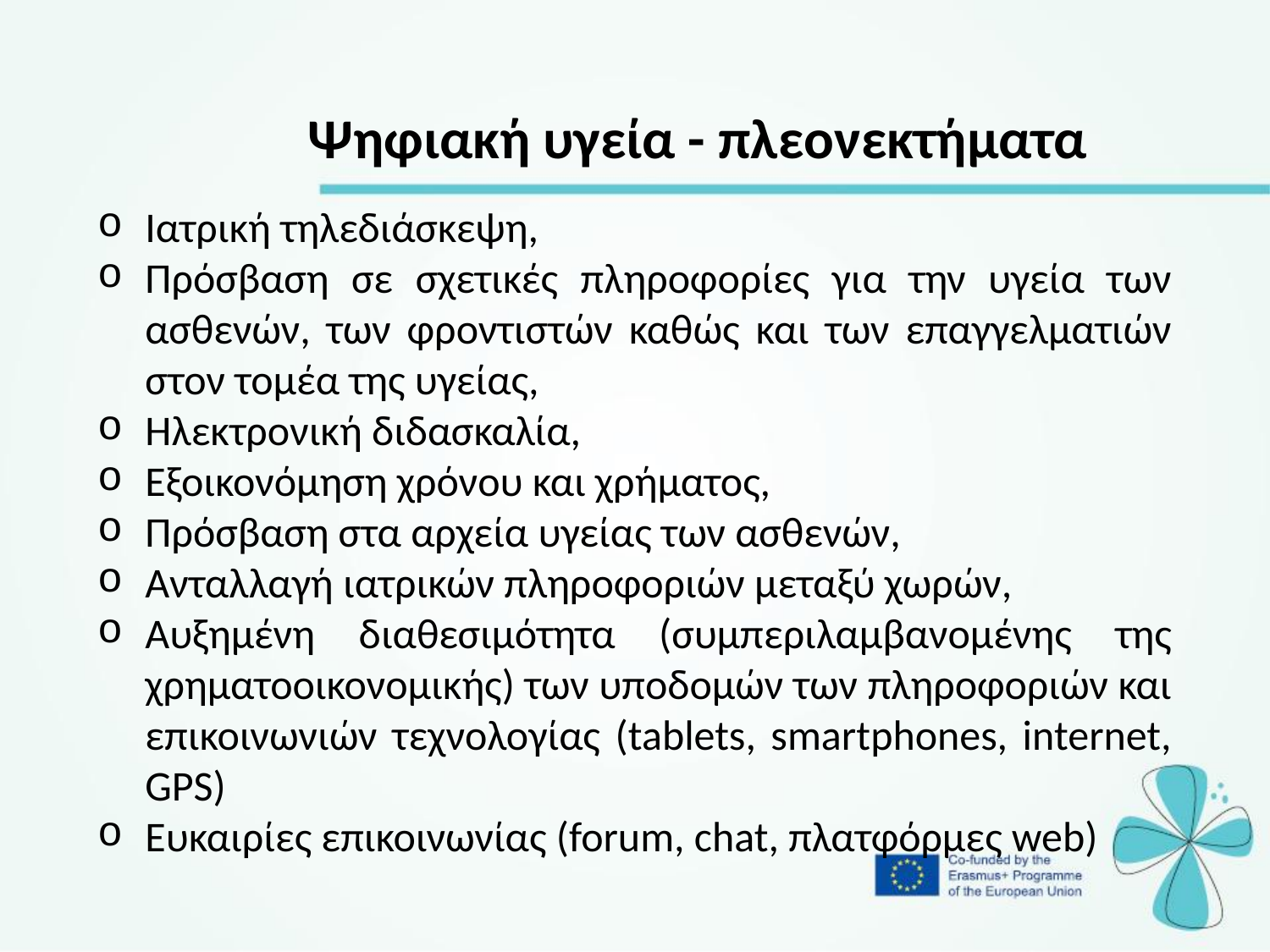

Ψηφιακή υγεία - πλεονεκτήματα
Ιατρική τηλεδιάσκεψη,
Πρόσβαση σε σχετικές πληροφορίες για την υγεία των ασθενών, των φροντιστών καθώς και των επαγγελματιών στον τομέα της υγείας,
Ηλεκτρονική διδασκαλία,
Εξοικονόμηση χρόνου και χρήματος,
Πρόσβαση στα αρχεία υγείας των ασθενών,
Ανταλλαγή ιατρικών πληροφοριών μεταξύ χωρών,
Αυξημένη διαθεσιμότητα (συμπεριλαμβανομένης της χρηματοοικονομικής) των υποδομών των πληροφοριών και επικοινωνιών τεχνολογίας (tablets, smartphones, internet, GPS)
Ευκαιρίες επικοινωνίας (forum, chat, πλατφόρμες web)